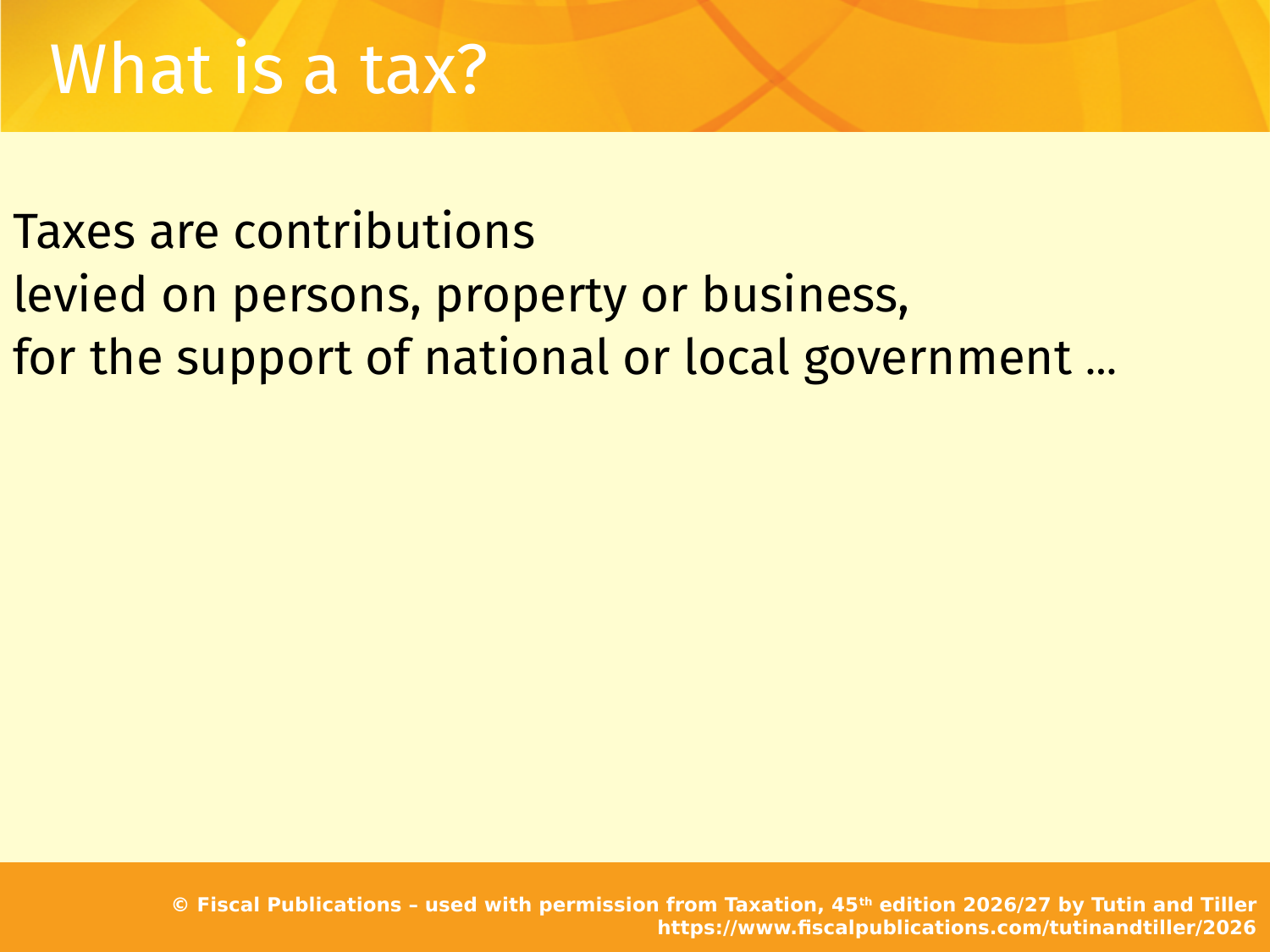

# What is a tax?

Taxes are contributions
levied on persons, property or business,
for the support of national or local government …